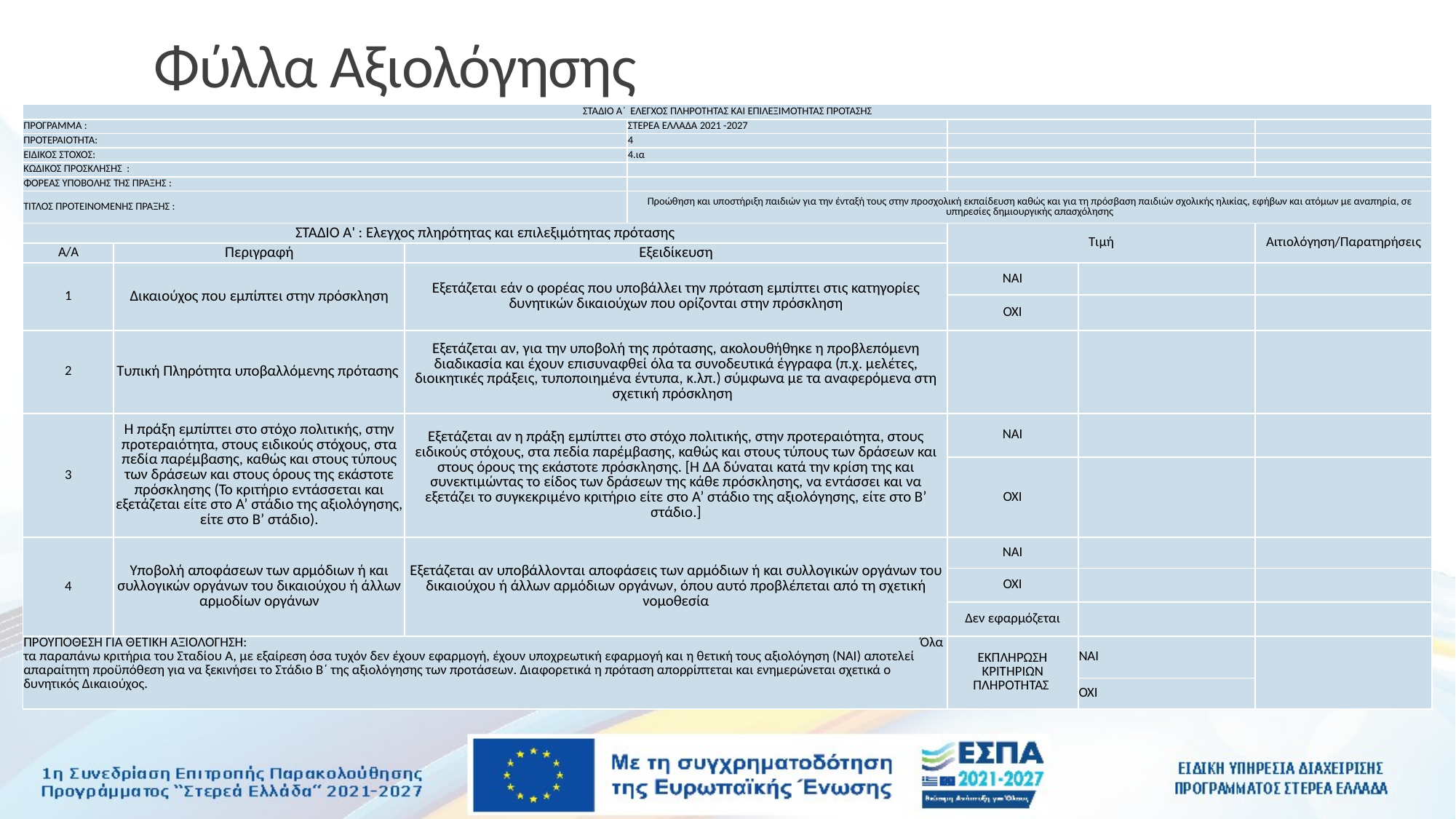

# Φύλλα Αξιολόγησης
| ΣΤΑΔΙΟ Α΄ ΕΛΕΓΧΟΣ ΠΛΗΡΟΤΗΤΑΣ ΚΑΙ ΕΠΙΛΕΞΙΜΟΤΗΤΑΣ ΠΡΟΤΑΣΗΣ |  |  |  |  |  |  |
| --- | --- | --- | --- | --- | --- | --- |
| ΠΡΟΓΡΑΜΜΑ : |  |  | ΣΤΕΡΕΑ ΕΛΛΑΔΑ 2021 -2027 |  |  |  |
| ΠΡΟΤΕΡΑΙΟΤΗΤΑ: |  |  | 4 |  |  |  |
| ΕΙΔΙΚΟΣ ΣΤΟΧΟΣ: |  |  | 4.ια |  |  |  |
| ΚΩΔΙΚΟΣ ΠΡΟΣΚΛΗΣΗΣ : |  |  |  |  |  |  |
| ΦΟΡΕΑΣ ΥΠΟΒΟΛΗΣ ΤΗΣ ΠΡΑΞΗΣ : |  |  |  |  |  |  |
| ΤΙΤΛΟΣ ΠΡΟΤΕΙΝΟΜΕΝΗΣ ΠΡΑΞΗΣ : |  |  | Προώθηση και υποστήριξη παιδιών για την ένταξή τους στην προσχολική εκπαίδευση καθώς και για τη πρόσβαση παιδιών σχολικής ηλικίας, εφήβων και ατόμων με αναπηρία, σε υπηρεσίες δημιουργικής απασχόλησης |  |  |  |
| ΣΤΑΔΙΟ Α' : Ελεγχος πληρότητας και επιλεξιμότητας πρότασης |  |  |  | Τιμή |  | Αιτιολόγηση/Παρατηρήσεις |
| Α/Α | Περιγραφή | Εξειδίκευση | Εξειδίκευση |  |  |  |
| 1 | Δικαιούχος που εμπίπτει στην πρόσκληση | Εξετάζεται εάν ο φορέας που υποβάλλει την πρόταση εμπίπτει στις κατηγορίες δυνητικών δικαιούχων που ορίζονται στην πρόσκληση | Εξετάζεται εάν ο φορέας που υποβάλλει την πρόταση εμπίπτει στις κατηγορίες δυνητικών δικαιούχων που ορίζονται στην πρόσκληση | ΝΑΙ |  |  |
|  |  |  |  | ΟΧΙ |  |  |
| 2 | Τυπική Πληρότητα υποβαλλόμενης πρότασης | Εξετάζεται αν, για την υποβολή της πρότασης, ακολουθήθηκε η προβλεπόμενη διαδικασία και έχουν επισυναφθεί όλα τα συνοδευτικά έγγραφα (π.χ. μελέτες, διοικητικές πράξεις, τυποποιημένα έντυπα, κ.λπ.) σύμφωνα με τα αναφερόμενα στη σχετική πρόσκληση | Εξετάζεται αν, για την υποβολή της πρότασης, ακολουθήθηκε η προβλεπόμενη διαδικασία και έχουν επισυναφθεί όλα τα συνοδευτικά έγγραφα (π.χ. μελέτες, διοικητικές πράξεις, τυποποιημένα έντυπα, κ.λπ.) σύμφωνα με τα αναφερόμενα στη σχετική πρόσκληση |  |  |  |
| 3 | Η πράξη εμπίπτει στο στόχο πολιτικής, στην προτεραιότητα, στους ειδικούς στόχους, στα πεδία παρέμβασης, καθώς και στους τύπους των δράσεων και στους όρους της εκάστοτε πρόσκλησης (Το κριτήριο εντάσσεται και εξετάζεται είτε στο Α’ στάδιο της αξιολόγησης, είτε στο Β’ στάδιο). | Εξετάζεται αν η πράξη εμπίπτει στο στόχο πολιτικής, στην προτεραιότητα, στους ειδικούς στόχους, στα πεδία παρέμβασης, καθώς και στους τύπους των δράσεων και στους όρους της εκάστοτε πρόσκλησης. [Η ΔΑ δύναται κατά την κρίση της και συνεκτιμώντας το είδος των δράσεων της κάθε πρόσκλησης, να εντάσσει και να εξετάζει το συγκεκριμένο κριτήριο είτε στο Α’ στάδιο της αξιολόγησης, είτε στο Β’ στάδιο.] | Εξετάζεται αν η πράξη εμπίπτει στο στόχο πολιτικής, στην προτεραιότητα, στους ειδικούς στόχους, στα πεδία παρέμβασης, καθώς και στους τύπους των δράσεων και στους όρους της εκάστοτε πρόσκλησης. [Η ΔΑ δύναται κατά την κρίση της και συνεκτιμώντας το είδος των δράσεων της κάθε πρόσκλησης, να εντάσσει και να εξετάζει το συγκεκριμένο κριτήριο είτε στο Α’ στάδιο της αξιολόγησης, είτε στο Β’ στάδιο.] | ΝΑΙ |  |  |
|  |  |  |  | ΟΧΙ |  |  |
| 4 | Υποβολή αποφάσεων των αρμόδιων ή και συλλογικών οργάνων του δικαιούχου ή άλλων αρμοδίων οργάνων | Εξετάζεται αν υποβάλλονται αποφάσεις των αρμόδιων ή και συλλογικών οργάνων του δικαιούχου ή άλλων αρμόδιων οργάνων, όπου αυτό προβλέπεται από τη σχετική νομοθεσία | Εξετάζεται αν υποβάλλονται αποφάσεις των αρμόδιων ή και συλλογικών οργάνων του δικαιούχου ή άλλων αρμόδιων οργάνων, όπου αυτό προβλέπεται από τη σχετική νομοθεσία | ΝΑΙ |  |  |
|  |  |  |  | ΟΧΙ |  |  |
|  |  |  |  | Δεν εφαρμόζεται |  |  |
| ΠΡΟΫΠΟΘΕΣΗ ΓΙΑ ΘΕΤΙΚΗ ΑΞΙΟΛΟΓΗΣΗ: Όλα τα παραπάνω κριτήρια του Σταδίου Α, με εξαίρεση όσα τυχόν δεν έχουν εφαρμογή, έχουν υποχρεωτική εφαρμογή και η θετική τους αξιολόγηση (ΝΑΙ) αποτελεί απαραίτητη προϋπόθεση για να ξεκινήσει το Στάδιο Β΄ της αξιολόγησης των προτάσεων. Διαφορετικά η πρόταση απορρίπτεται και ενημερώνεται σχετικά ο δυνητικός Δικαιούχος. |  |  |  | ΕΚΠΛΗΡΩΣΗ ΚΡΙΤΗΡΙΩΝ ΠΛΗΡΟΤΗΤΑΣ | ΝΑΙ |  |
|  |  |  |  |  | ΟΧΙ |  |